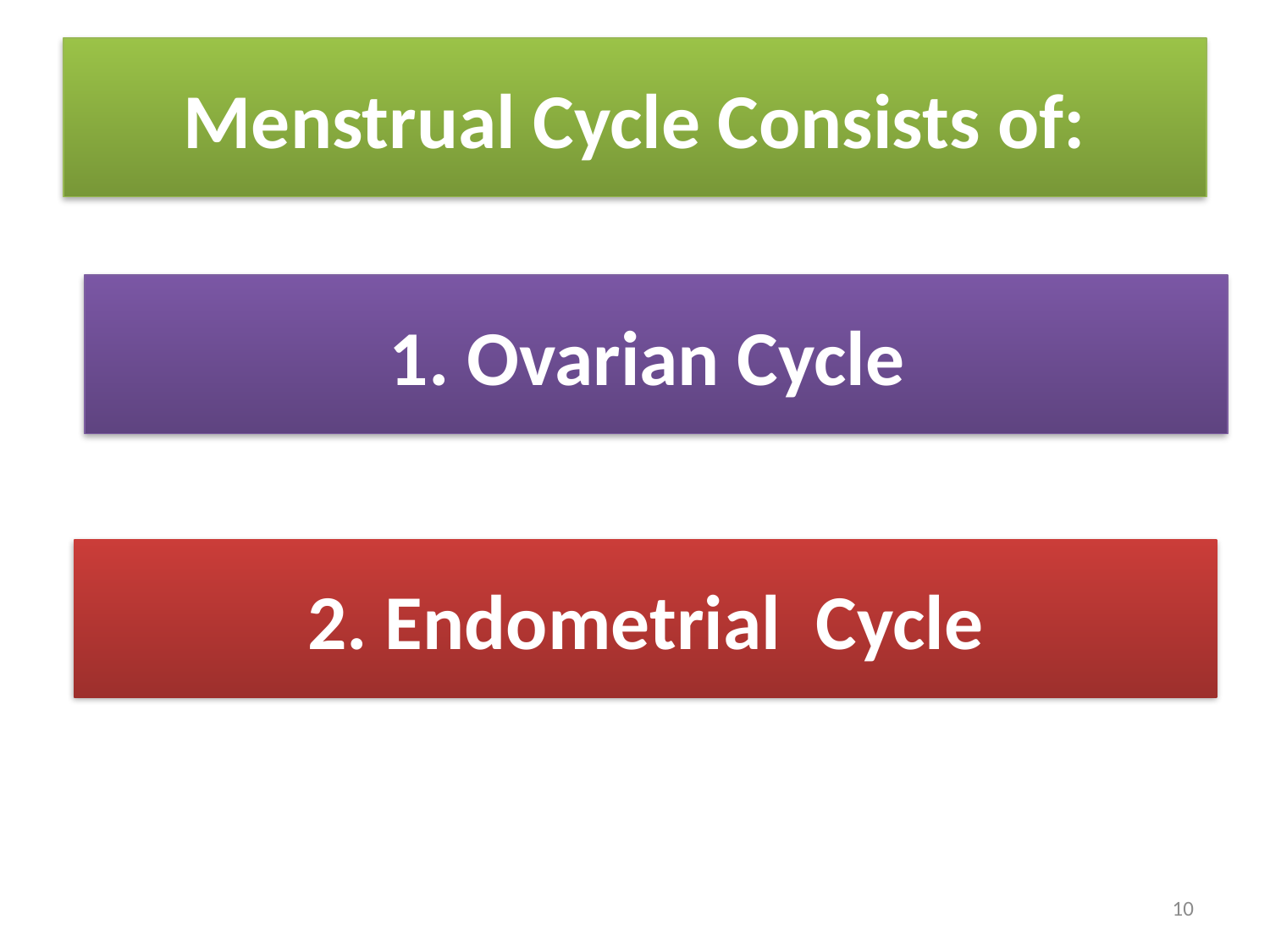

# Menstrual Cycle Consists of:
1. Ovarian Cycle
2. Endometrial  Cycle
10